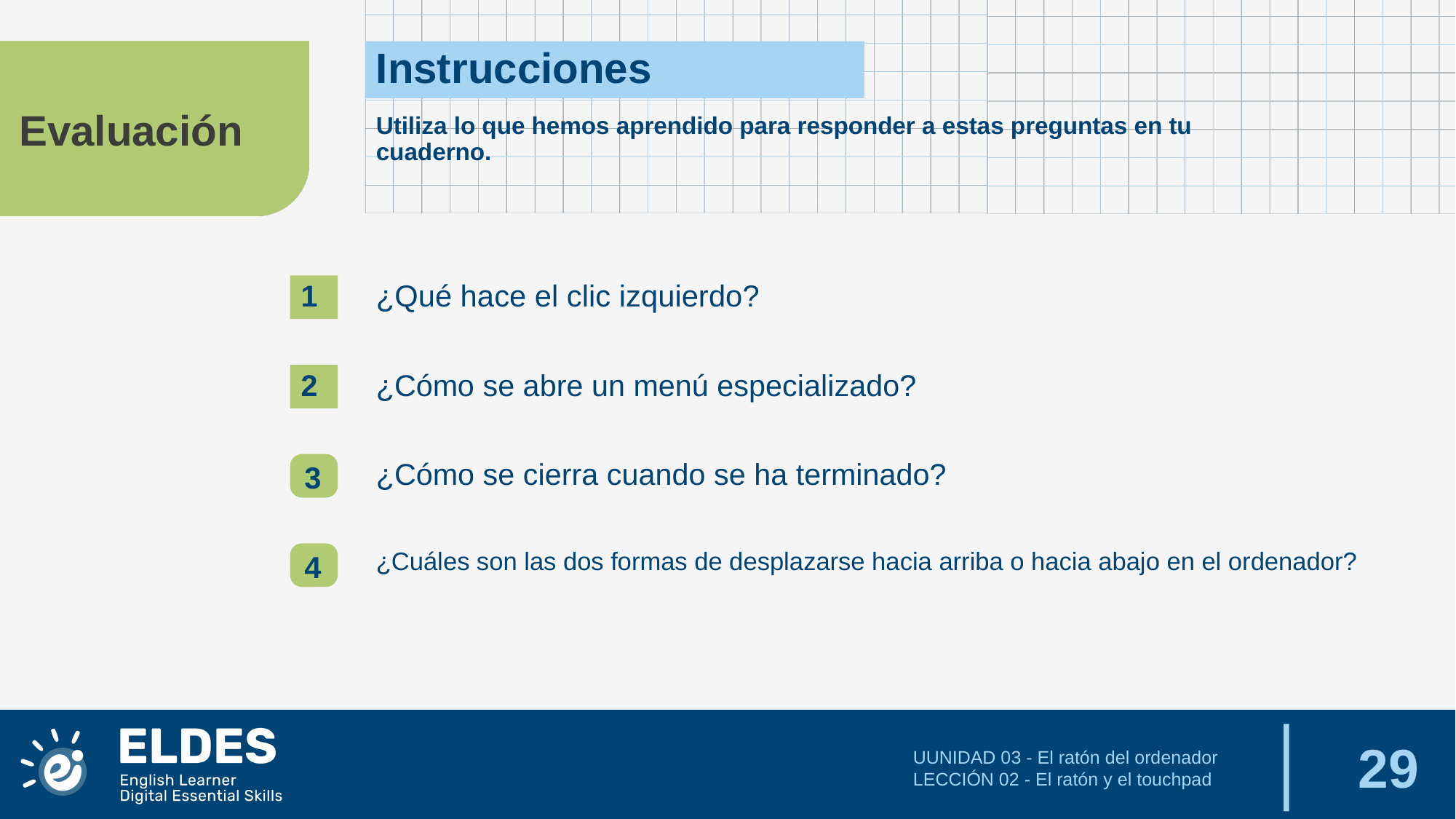

Instrucciones
Evaluación
Utiliza lo que hemos aprendido para responder a estas preguntas en tu cuaderno.
1
¿Qué hace el clic izquierdo?
2
¿Cómo se abre un menú especializado?
3
¿Cómo se cierra cuando se ha terminado?
4
¿Cuáles son las dos formas de desplazarse hacia arriba o hacia abajo en el ordenador?
29
UUNIDAD 03 - El ratón del ordenador
LECCIÓN 02 - El ratón y el touchpad